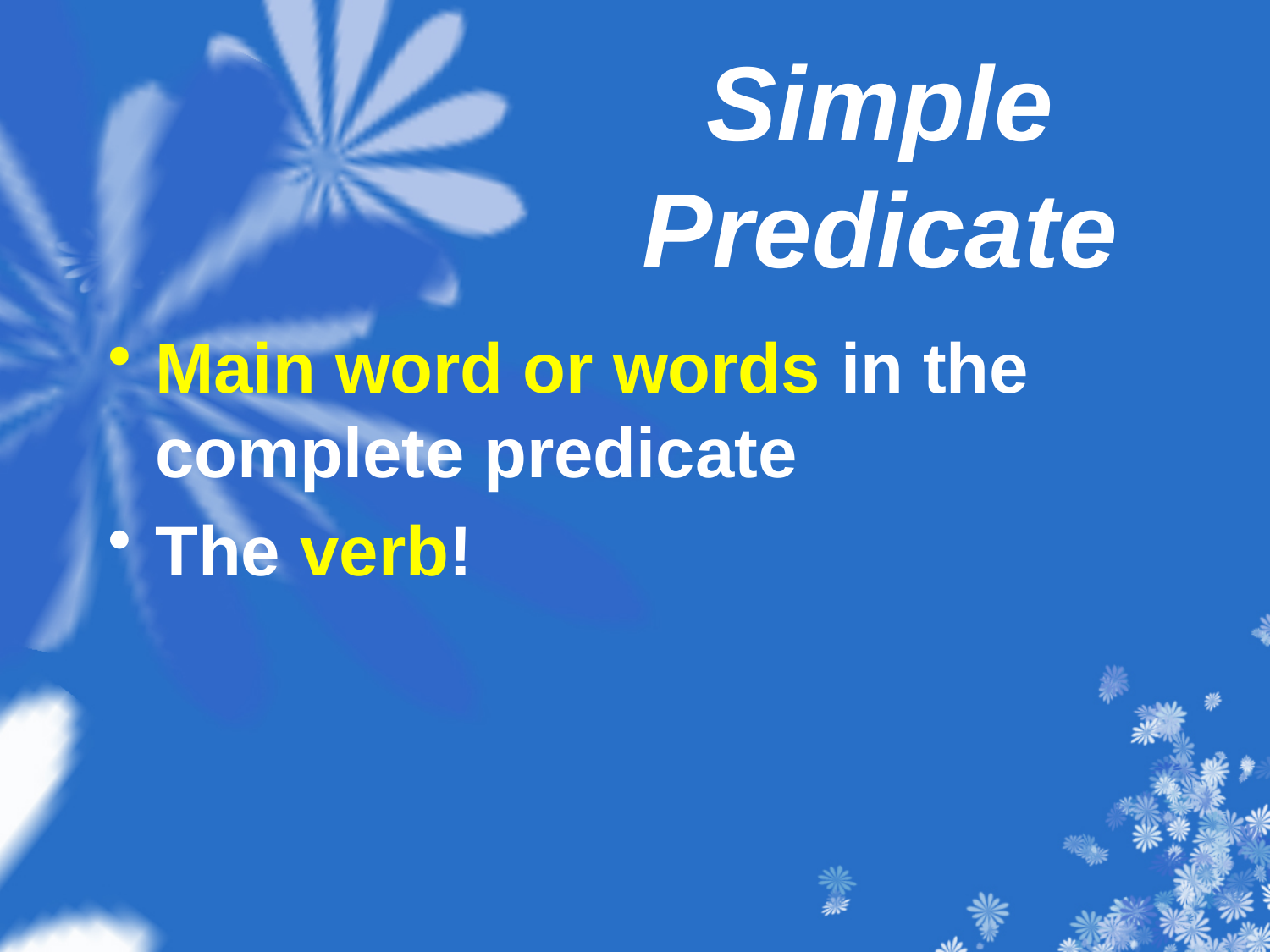

# Simple Predicate
Main word or words in the complete predicate
The verb!